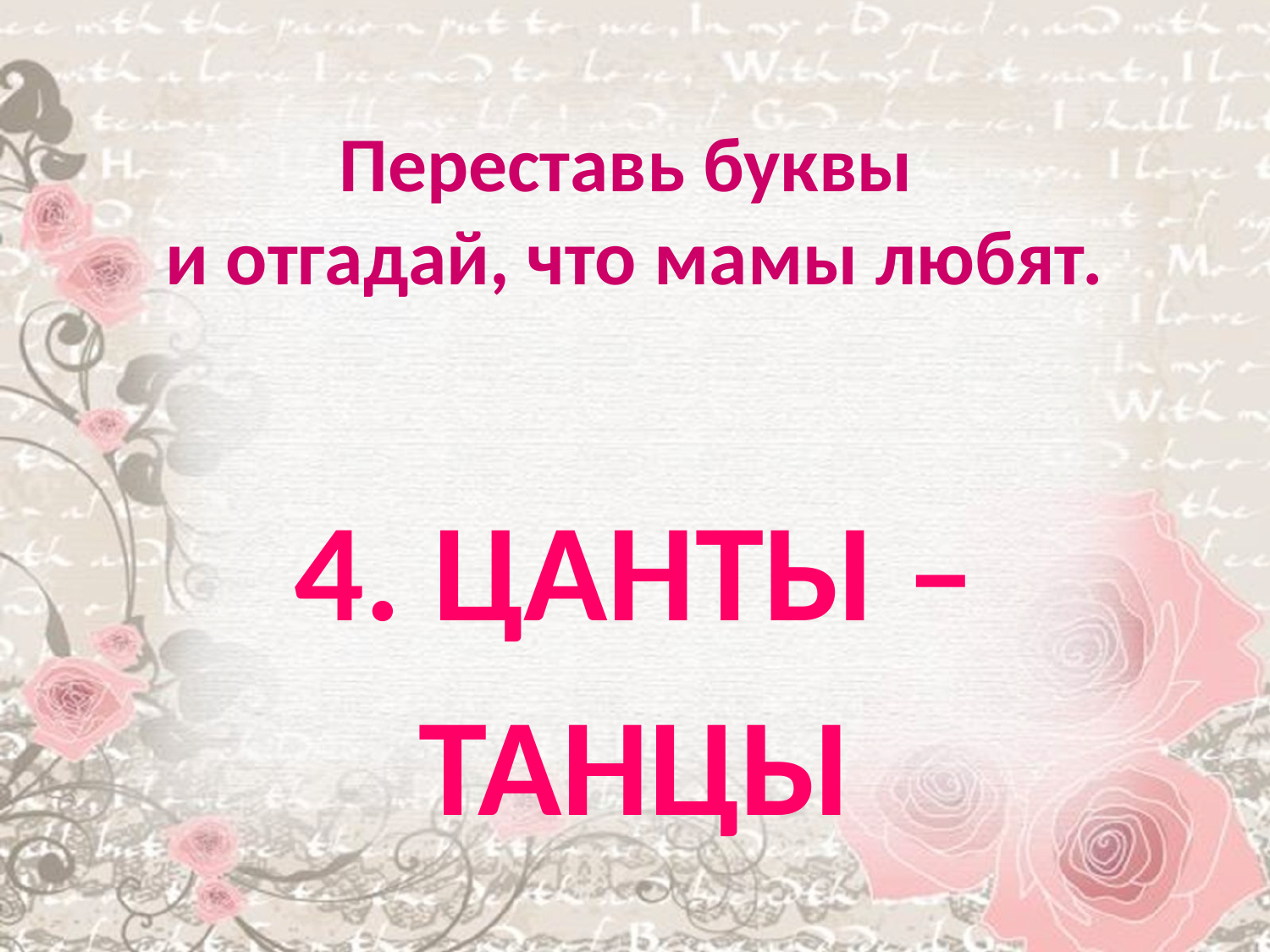

# Переставь буквы и отгадай, что мамы любят.
4. ЦАНТЫ –
ТАНЦЫ